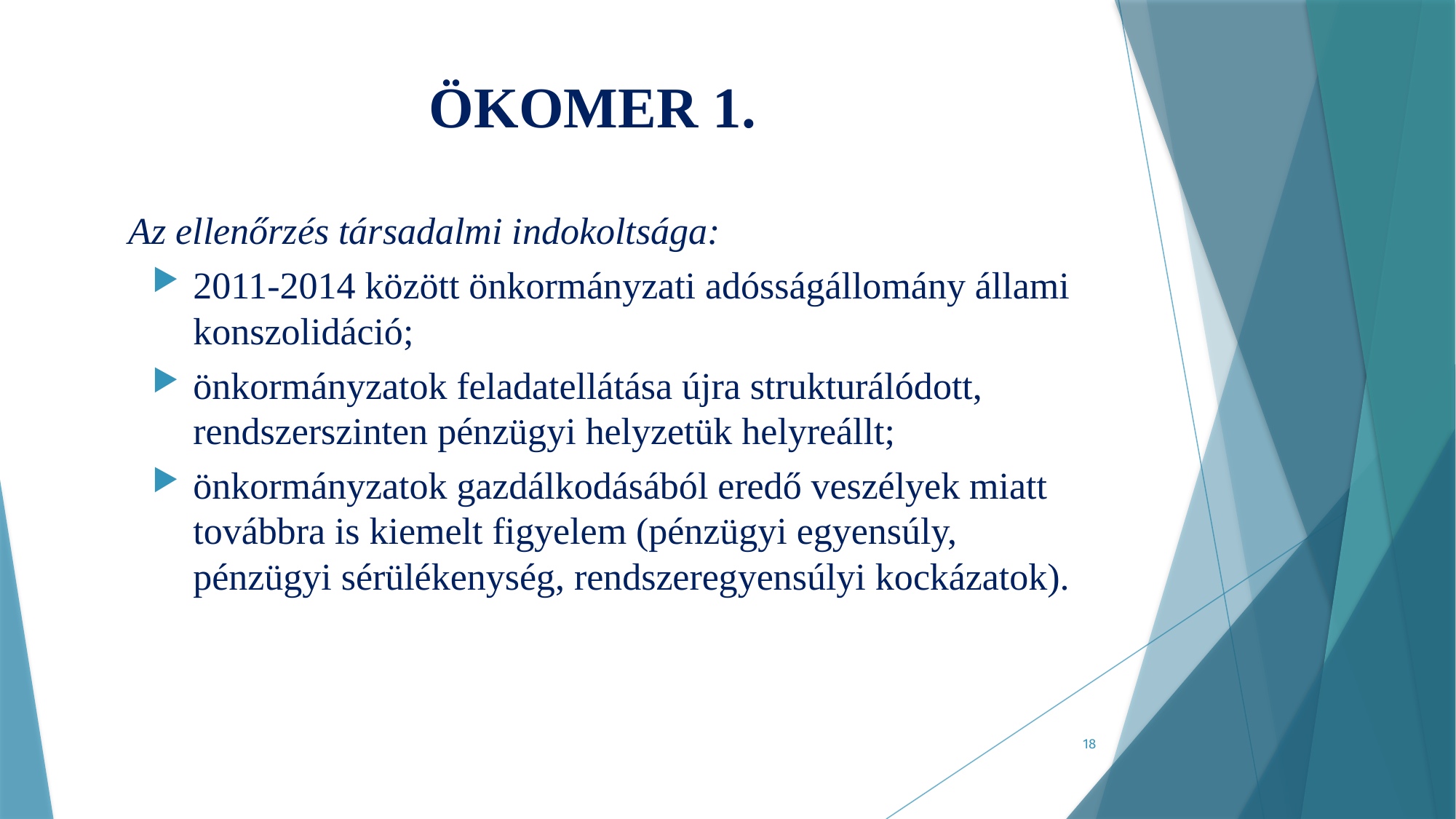

# ÖKOMER 1.
Az ellenőrzés társadalmi indokoltsága:
2011-2014 között önkormányzati adósságállomány állami konszolidáció;
önkormányzatok feladatellátása újra strukturálódott, rendszerszinten pénzügyi helyzetük helyreállt;
önkormányzatok gazdálkodásából eredő veszélyek miatt továbbra is kiemelt figyelem (pénzügyi egyensúly, pénzügyi sérülékenység, rendszeregyensúlyi kockázatok).
18